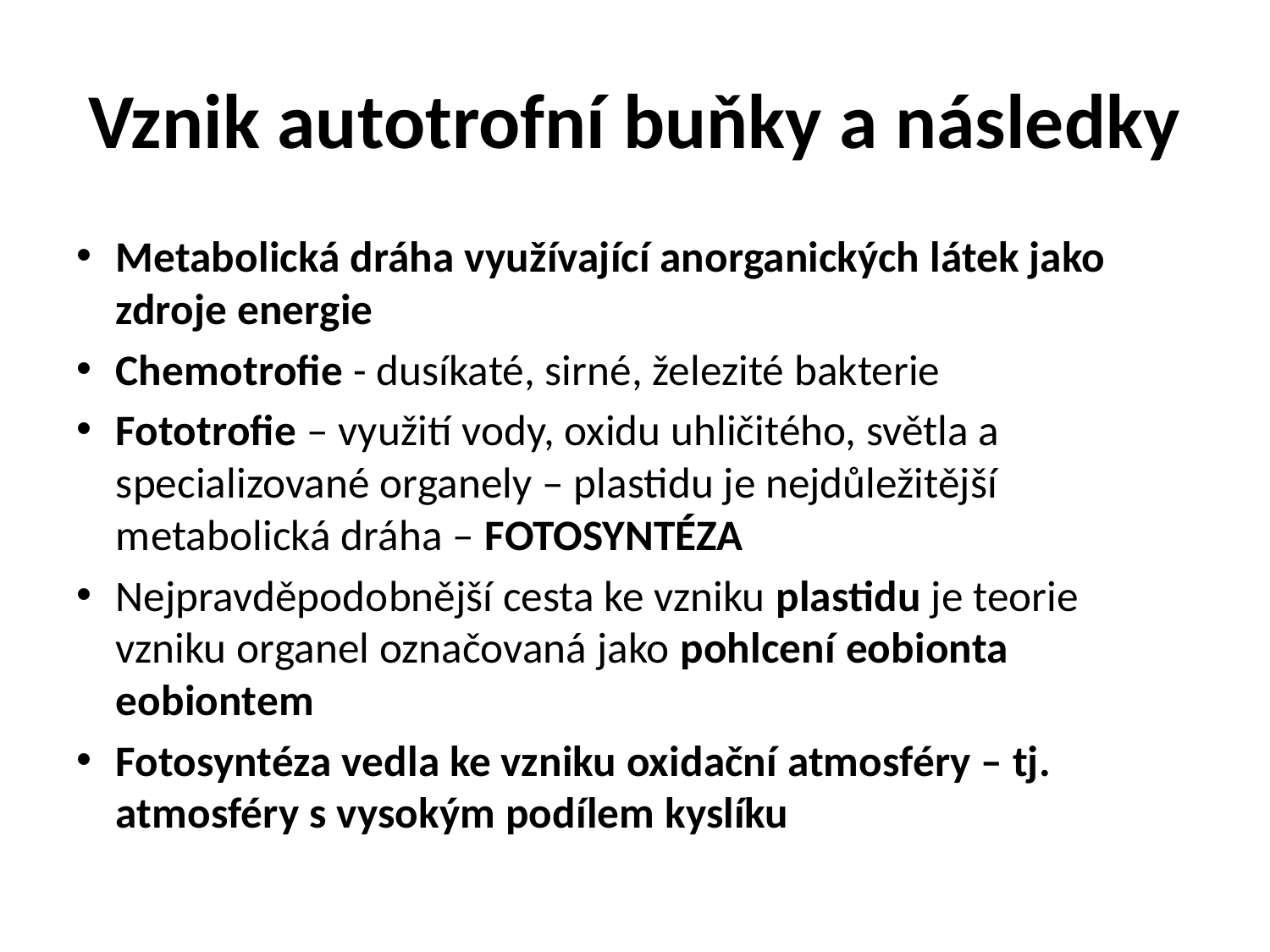

# Vznik autotrofní buňky a následky
Metabolická dráha využívající anorganických látek jako zdroje energie
Chemotrofie - dusíkaté, sirné, železité bakterie
Fototrofie – využití vody, oxidu uhličitého, světla a specializované organely – plastidu je nejdůležitější metabolická dráha – FOTOSYNTÉZA
Nejpravděpodobnější cesta ke vzniku plastidu je teorie vzniku organel označovaná jako pohlcení eobionta eobiontem
Fotosyntéza vedla ke vzniku oxidační atmosféry – tj. atmosféry s vysokým podílem kyslíku